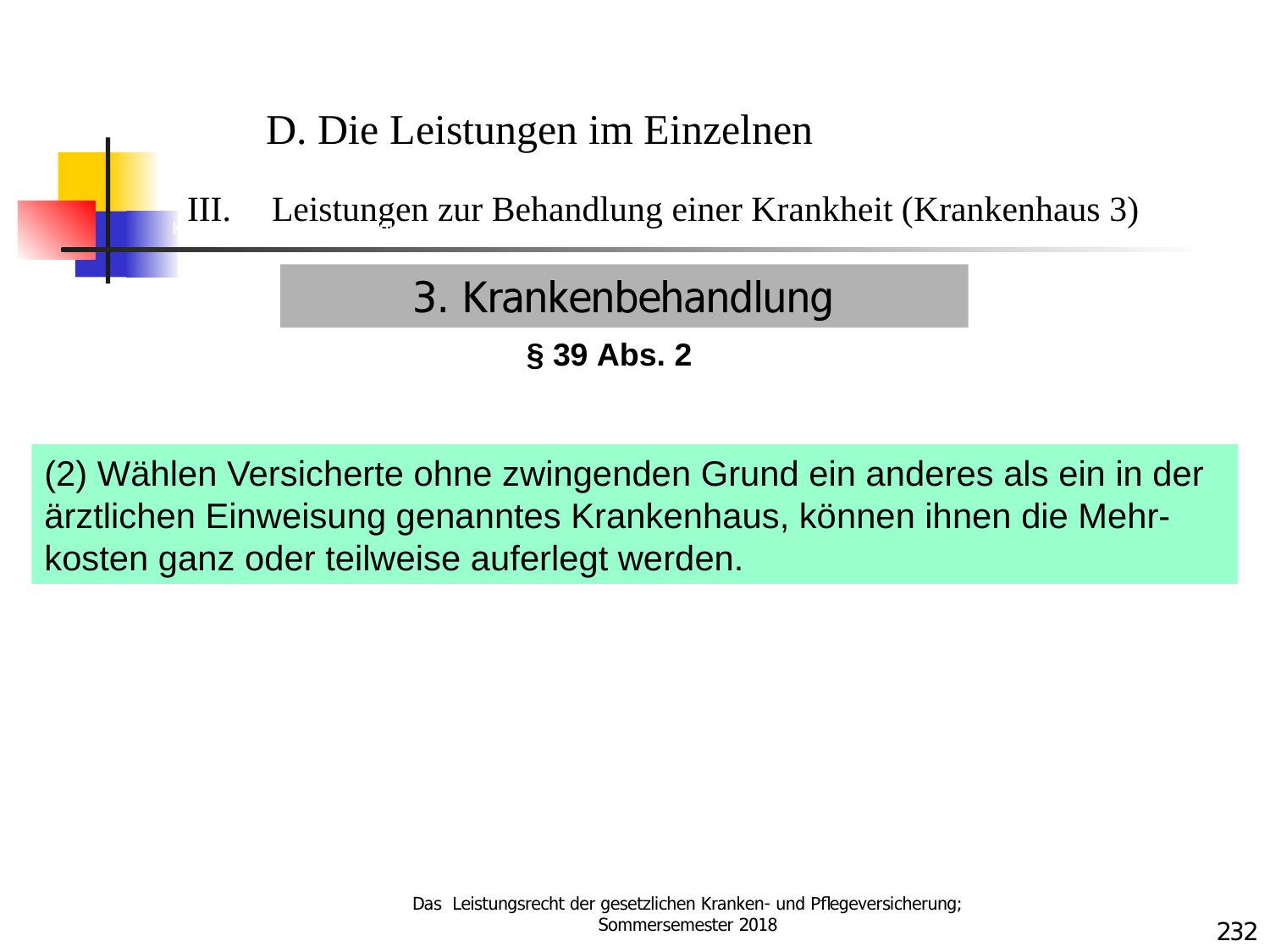

Krankenbehandlung 3 (Krankenhaus)
D. Die Leistungen im Einzelnen

Leistungen zur Behandlung einer Krankheit (Krankenhaus 3)
3. Krankenbehandlung
§ 39 Abs. 2
(2) Wählen Versicherte ohne zwingenden Grund ein anderes als ein in der ärztlichen Einweisung genanntes Krankenhaus, können ihnen die Mehr-kosten ganz oder teilweise auferlegt werden.
Krankheit
Das  Leistungsrecht der gesetzlichen Kranken- und Pflegeversicherung; Sommersemester 2018
232